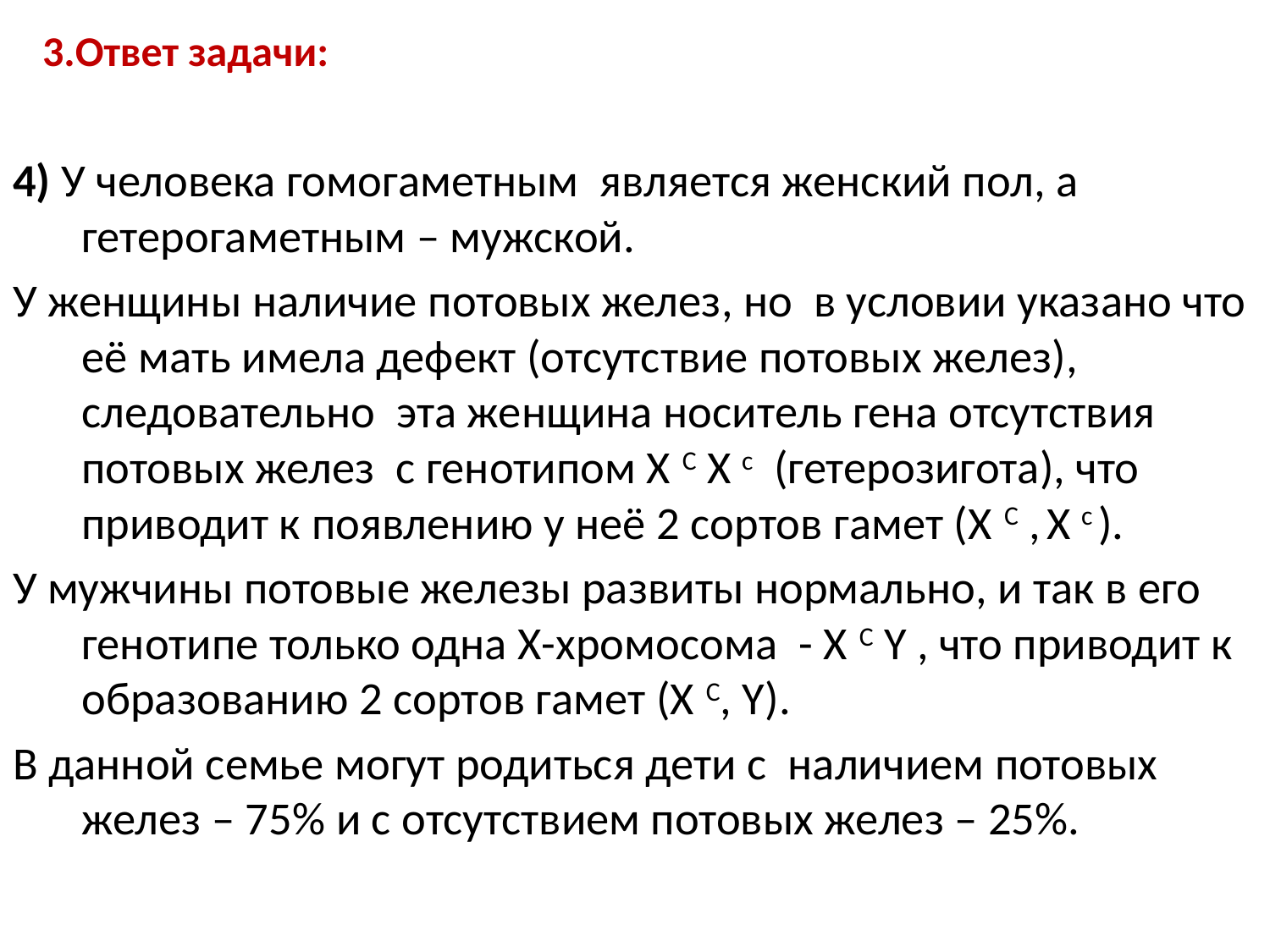

# 3.Ответ задачи:

4) У человека гомогаметным  является женский пол, а гетерогаметным – мужской.
У женщины наличие потовых желез, но  в условии указано что её мать имела дефект (отсутствие потовых желез), следовательно  эта женщина носитель гена отсутствия потовых желез  с генотипом Х С Х с  (гетерозигота), что приводит к появлению у неё 2 сортов гамет (Х С , Х с ).
У мужчины потовые железы развиты нормально, и так в его генотипе только одна Х-хромосома  - Х С Y , что приводит к образованию 2 сортов гамет (Х С, Y).
В данной семье могут родиться дети с  наличием потовых желез – 75% и с отсутствием потовых желез – 25%.